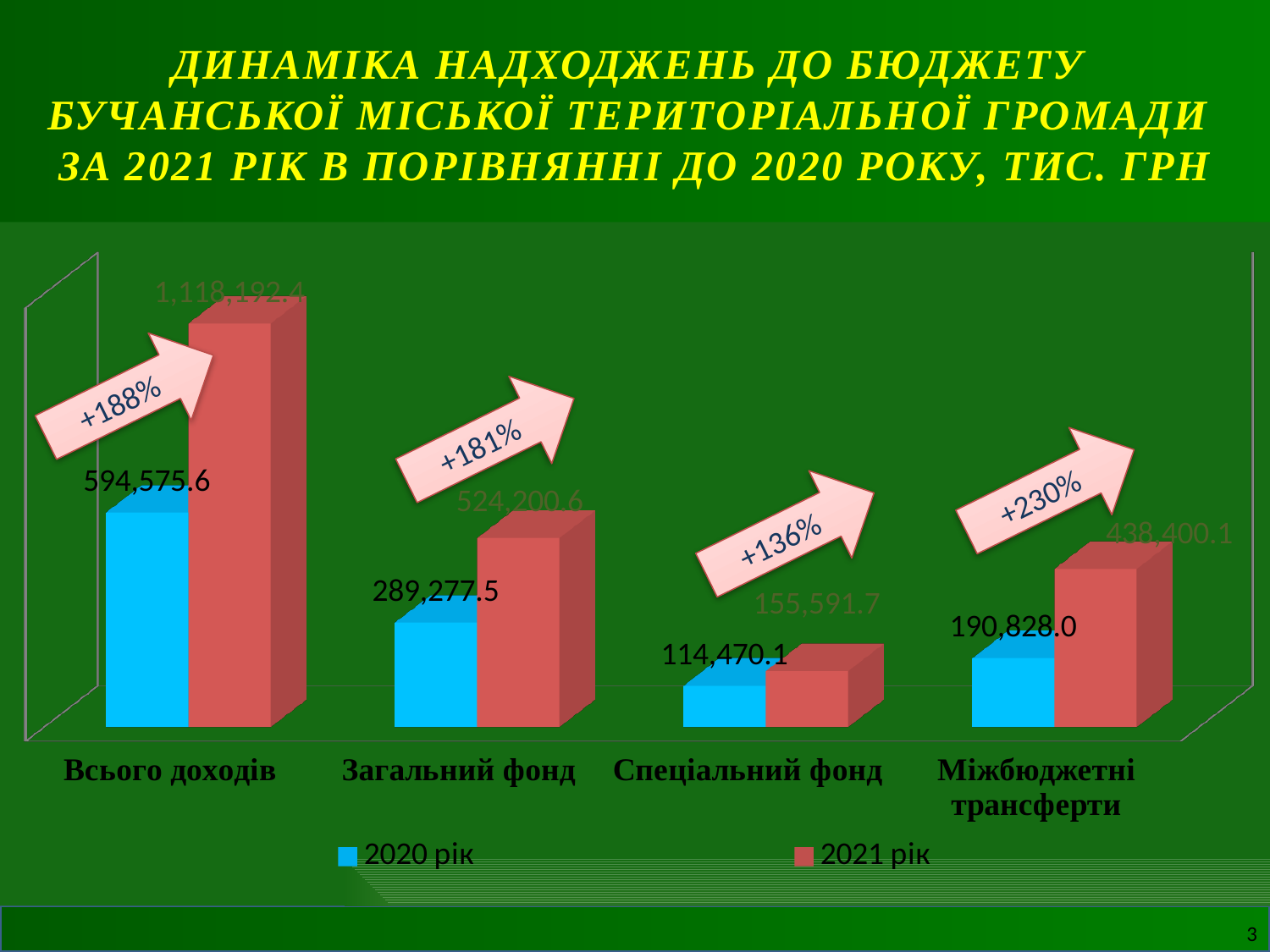

# Динаміка надходжень до бюджету Бучанської міської територіальної громади за 2021 рік в порівнянні до 2020 року, тис. грн

[unsupported chart]

+188%
+181%
+230%
+136%

3